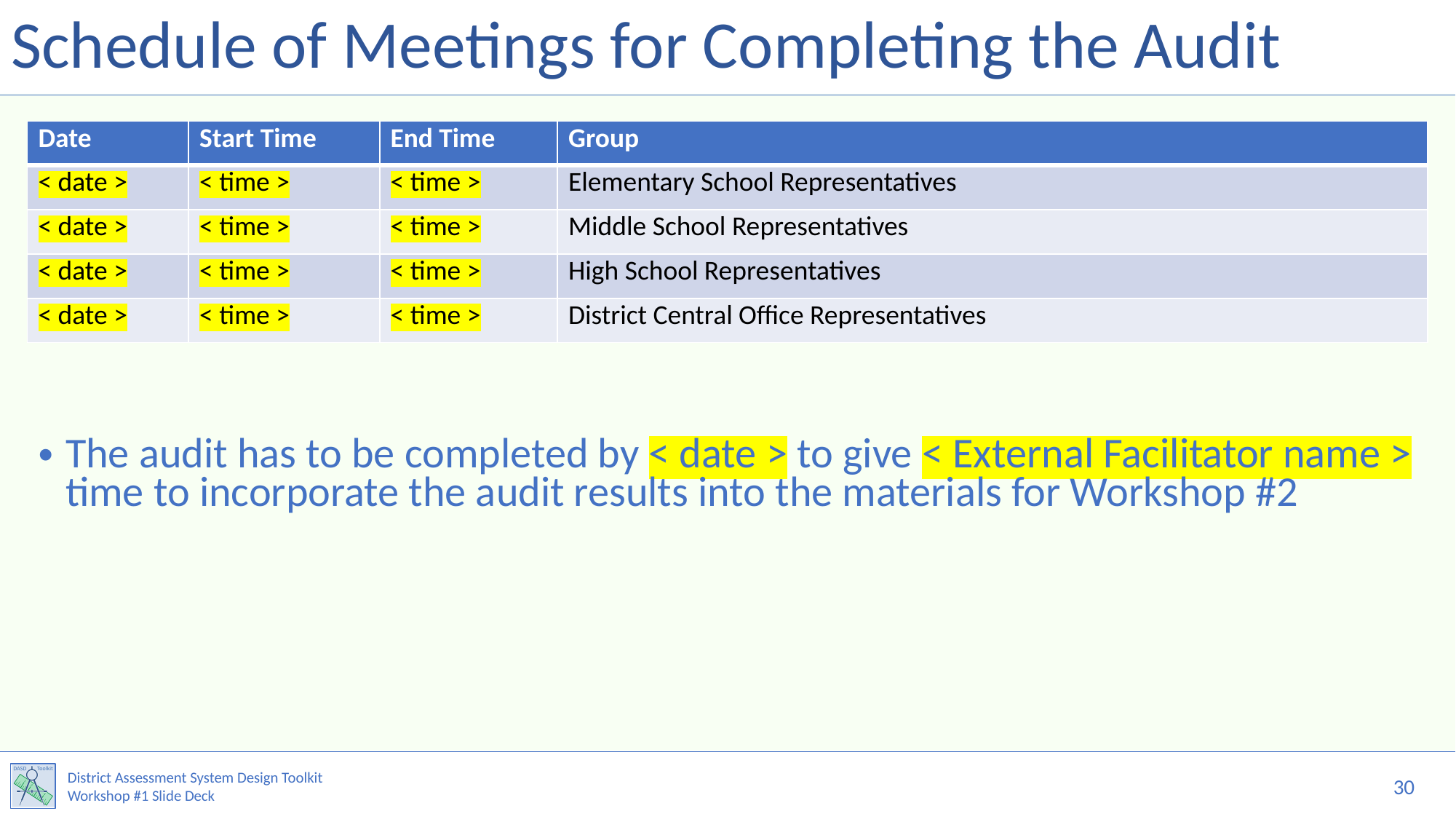

# Schedule of Meetings for Completing the Audit
| Date | Start Time | End Time | Group |
| --- | --- | --- | --- |
| < date > | < time > | < time > | Elementary School Representatives |
| < date > | < time > | < time > | Middle School Representatives |
| < date > | < time > | < time > | High School Representatives |
| < date > | < time > | < time > | District Central Office Representatives |
The audit has to be completed by < date > to give < External Facilitator name > time to incorporate the audit results into the materials for Workshop #2